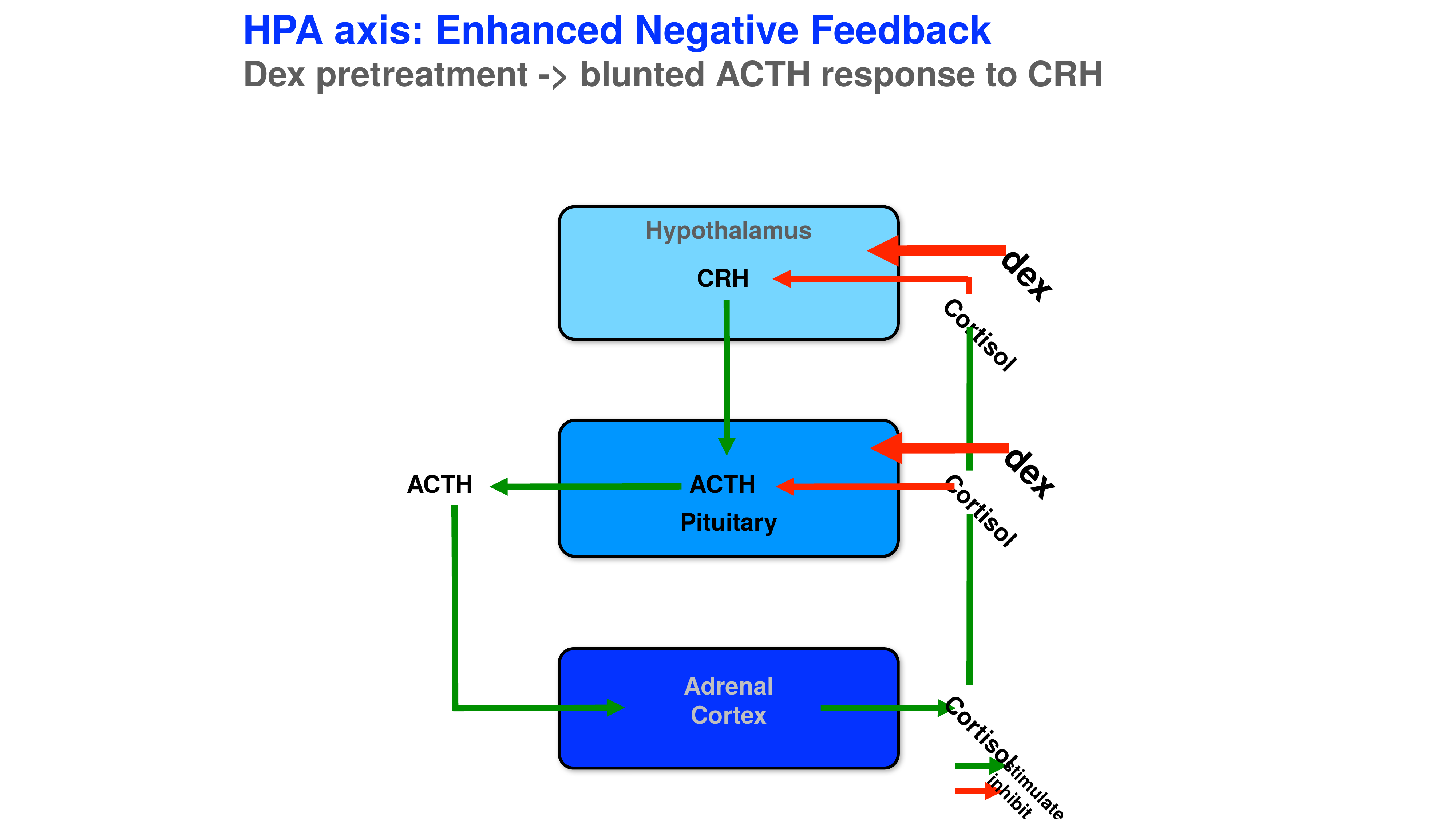

# HPA axis: Enhanced Negative Feedback Dex pretreatment -> blunted ACTH response to CRH

Hypothalamus
dex

dex

CRH

Cortisol

Cortisol

Cortisol

ACTH

ACTH

Pituitary

Adrenal
Cortex
stimulate
inhibit